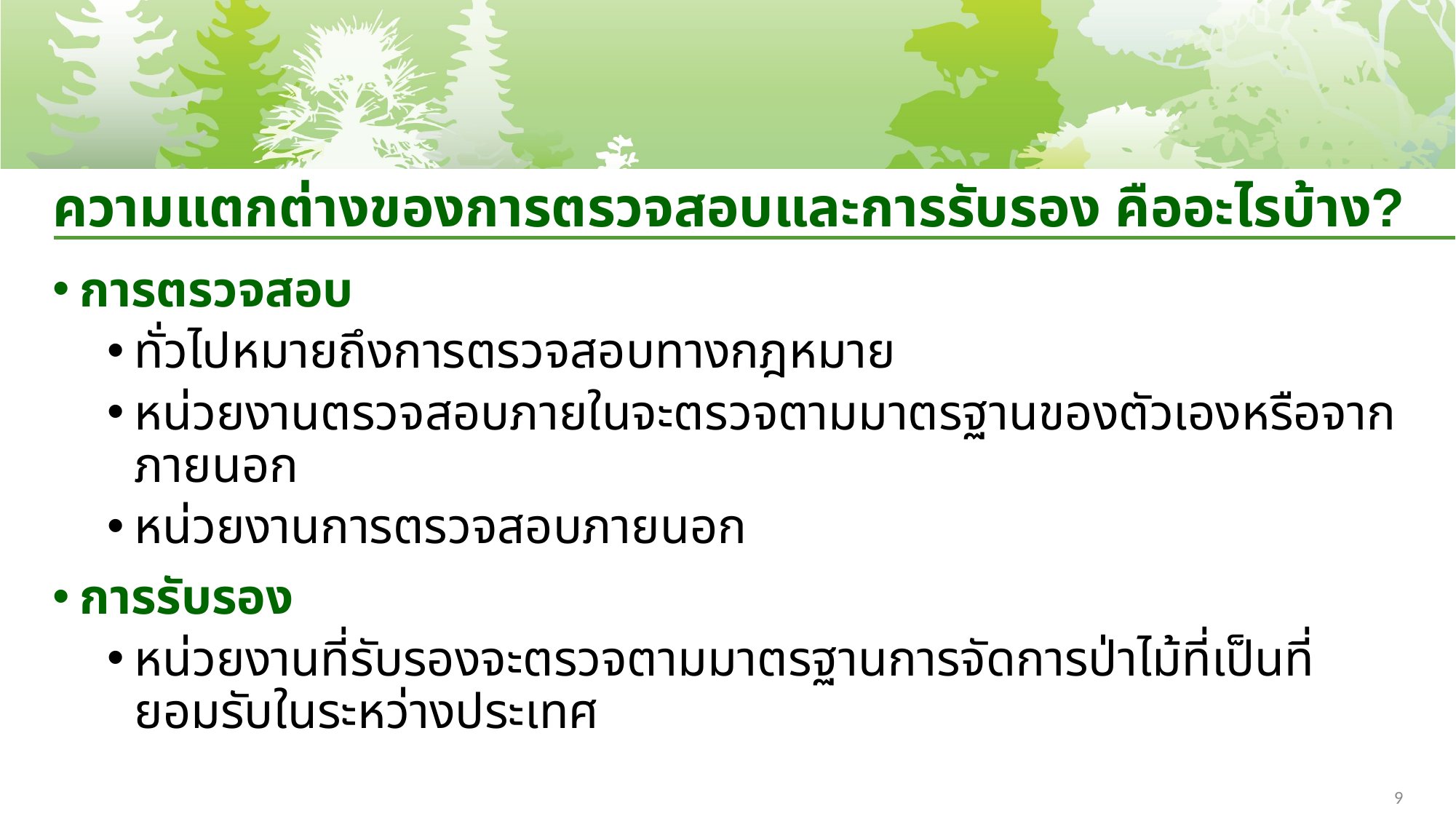

# ความแตกต่างของการตรวจสอบและการรับรอง คืออะไรบ้าง?
การตรวจสอบ
ทั่วไปหมายถึงการตรวจสอบทางกฎหมาย
หน่วยงานตรวจสอบภายในจะตรวจตามมาตรฐานของตัวเองหรือจากภายนอก
หน่วยงานการตรวจสอบภายนอก
การรับรอง
หน่วยงานที่รับรองจะตรวจตามมาตรฐานการจัดการป่าไม้ที่เป็นที่ยอมรับในระหว่างประเทศ
9